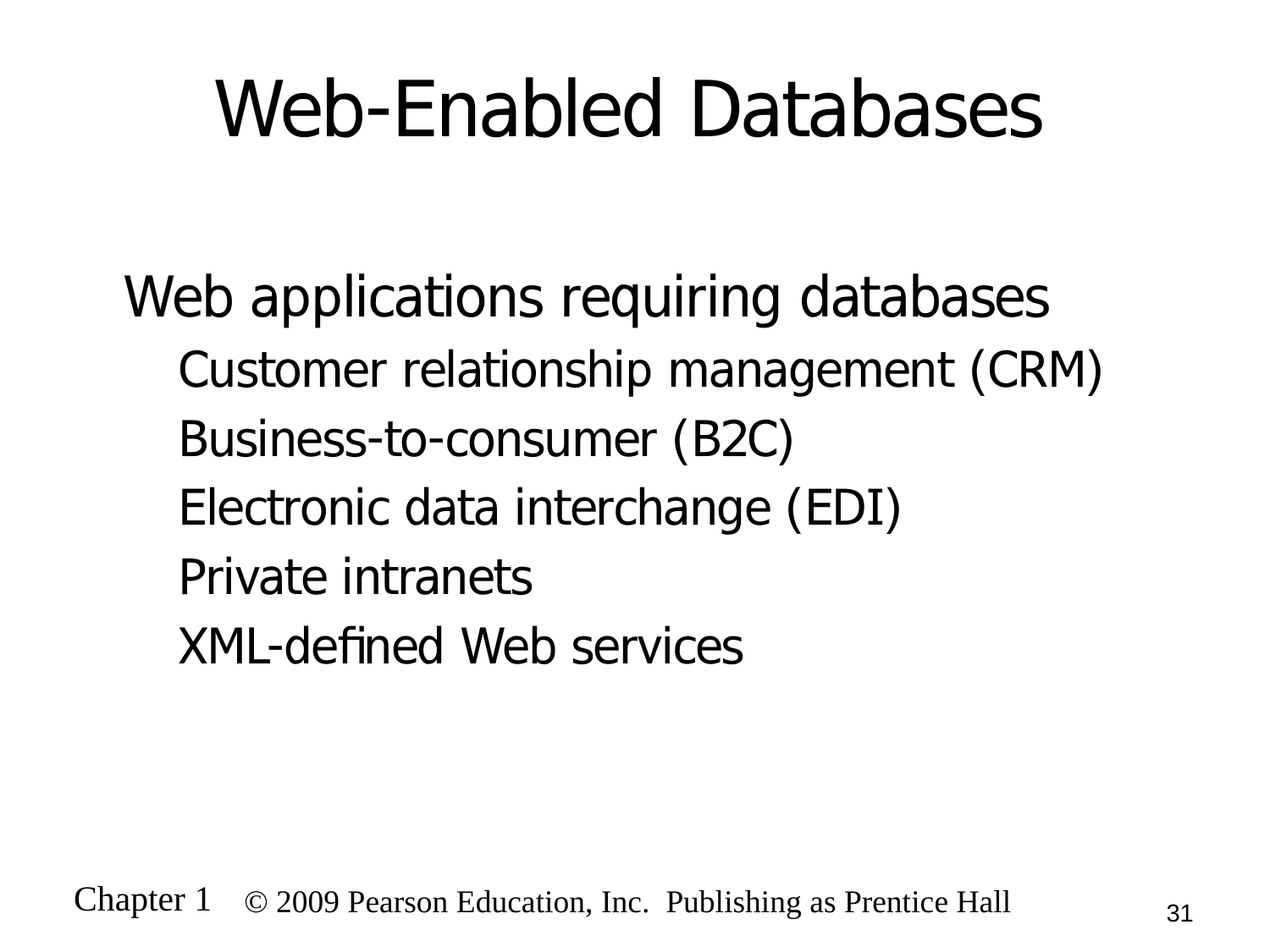

# Web-Enabled Databases
Web applications requiring databases
Customer relationship management (CRM)
Business-to-consumer (B2C)
Electronic data interchange (EDI)
Private intranets
XML-defined Web services

31